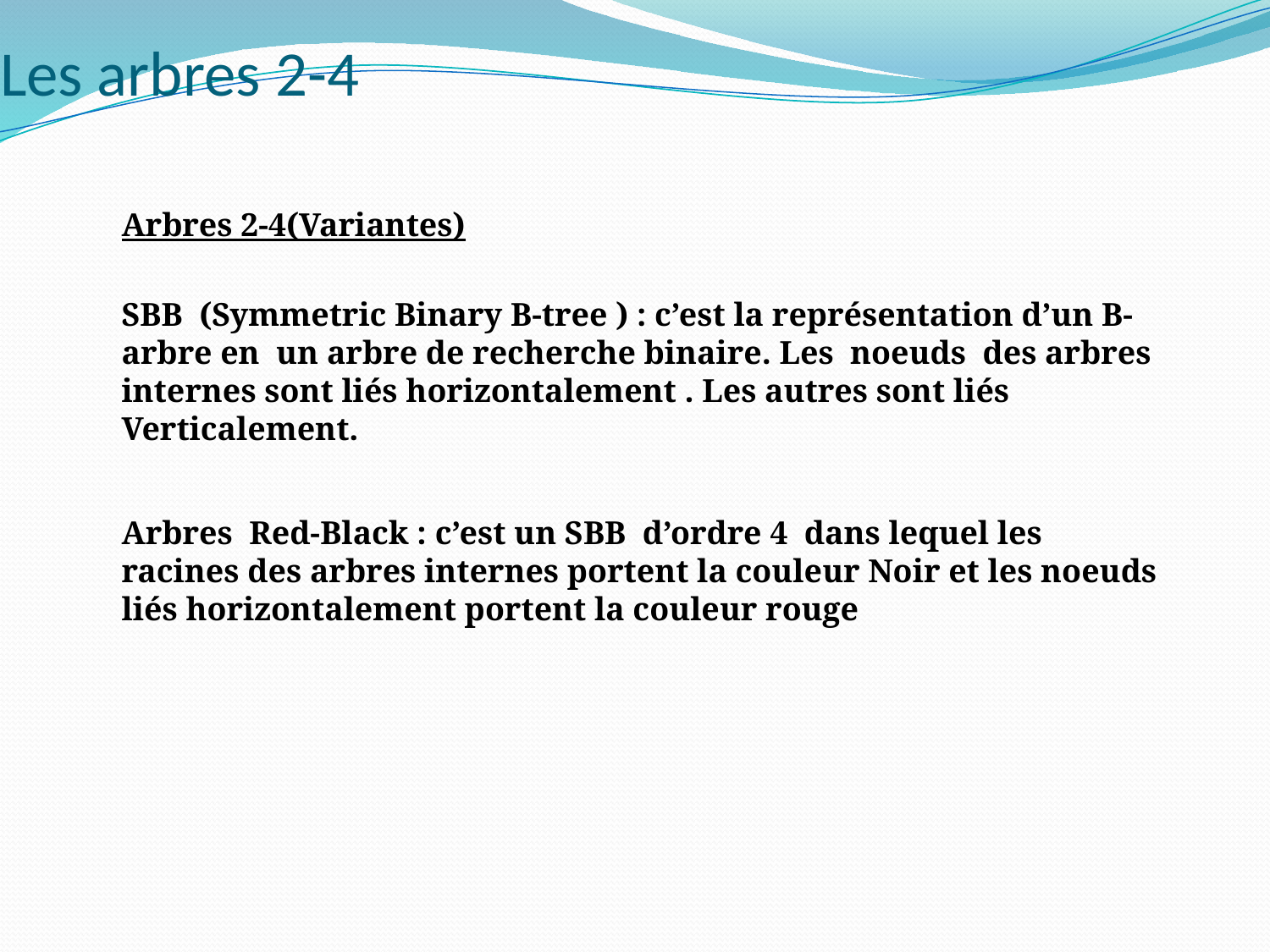

# Les arbres 2-4

Arbres 2-4(Variantes)
SBB  (Symmetric Binary B-tree ) : c’est la représentation d’un B-arbre en  un arbre de recherche binaire. Les  noeuds  des arbres internes sont liés horizontalement . Les autres sont liés Verticalement.
Arbres  Red-Black : c’est un SBB  d’ordre 4  dans lequel les racines des arbres internes portent la couleur Noir et les noeuds liés horizontalement portent la couleur rouge